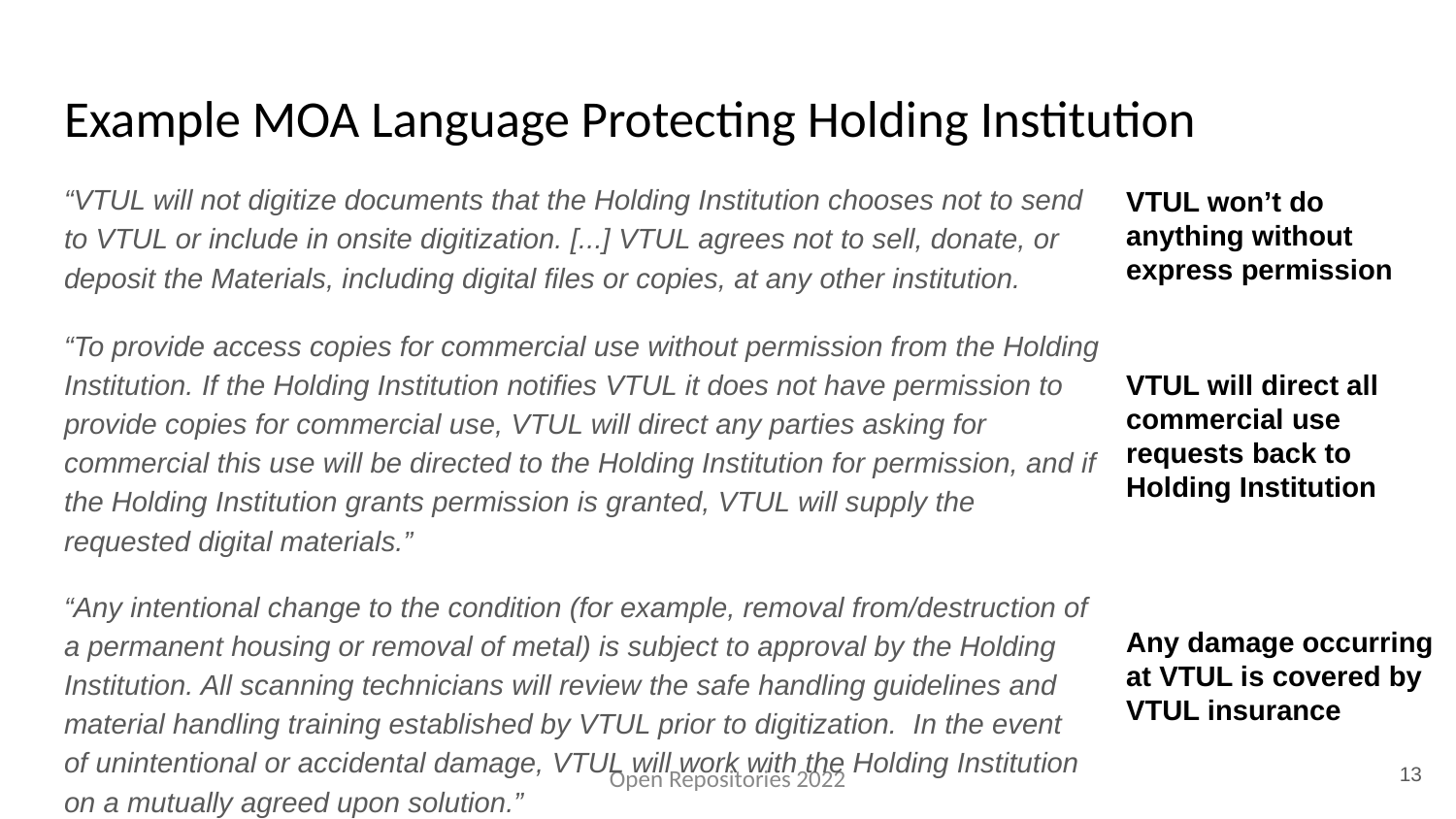

# Example MOA Language Protecting Holding Institution

“VTUL will not digitize documents that the Holding Institution chooses not to send to VTUL or include in onsite digitization. [...] VTUL agrees not to sell, donate, or deposit the Materials, including digital files or copies, at any other institution.
VTUL won’t do anything without express permission
“To provide access copies for commercial use without permission from the Holding Institution. If the Holding Institution notifies VTUL it does not have permission to provide copies for commercial use, VTUL will direct any parties asking for commercial this use will be directed to the Holding Institution for permission, and if the Holding Institution grants permission is granted, VTUL will supply the requested digital materials.”
VTUL will direct all commercial use requests back to Holding Institution
“Any intentional change to the condition (for example, removal from/destruction of a permanent housing or removal of metal) is subject to approval by the Holding Institution. All scanning technicians will review the safe handling guidelines and material handling training established by VTUL prior to digitization.  In the event of unintentional or accidental damage, VTUL will work with the Holding Institution on a mutually agreed upon solution.”
Any damage occurring at VTUL is covered by VTUL insurance
13